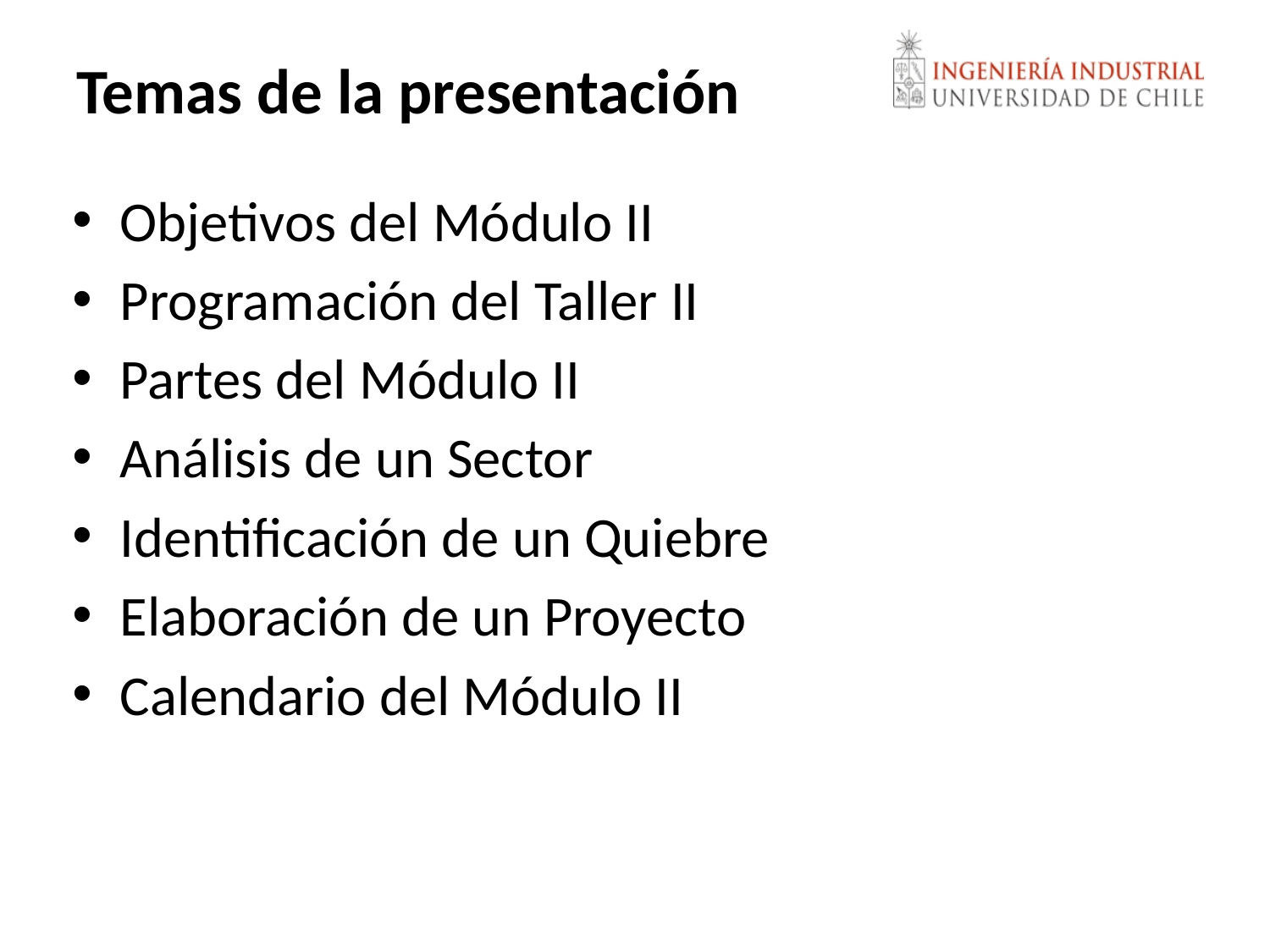

# Temas de la presentación
Objetivos del Módulo II
Programación del Taller II
Partes del Módulo II
Análisis de un Sector
Identificación de un Quiebre
Elaboración de un Proyecto
Calendario del Módulo II